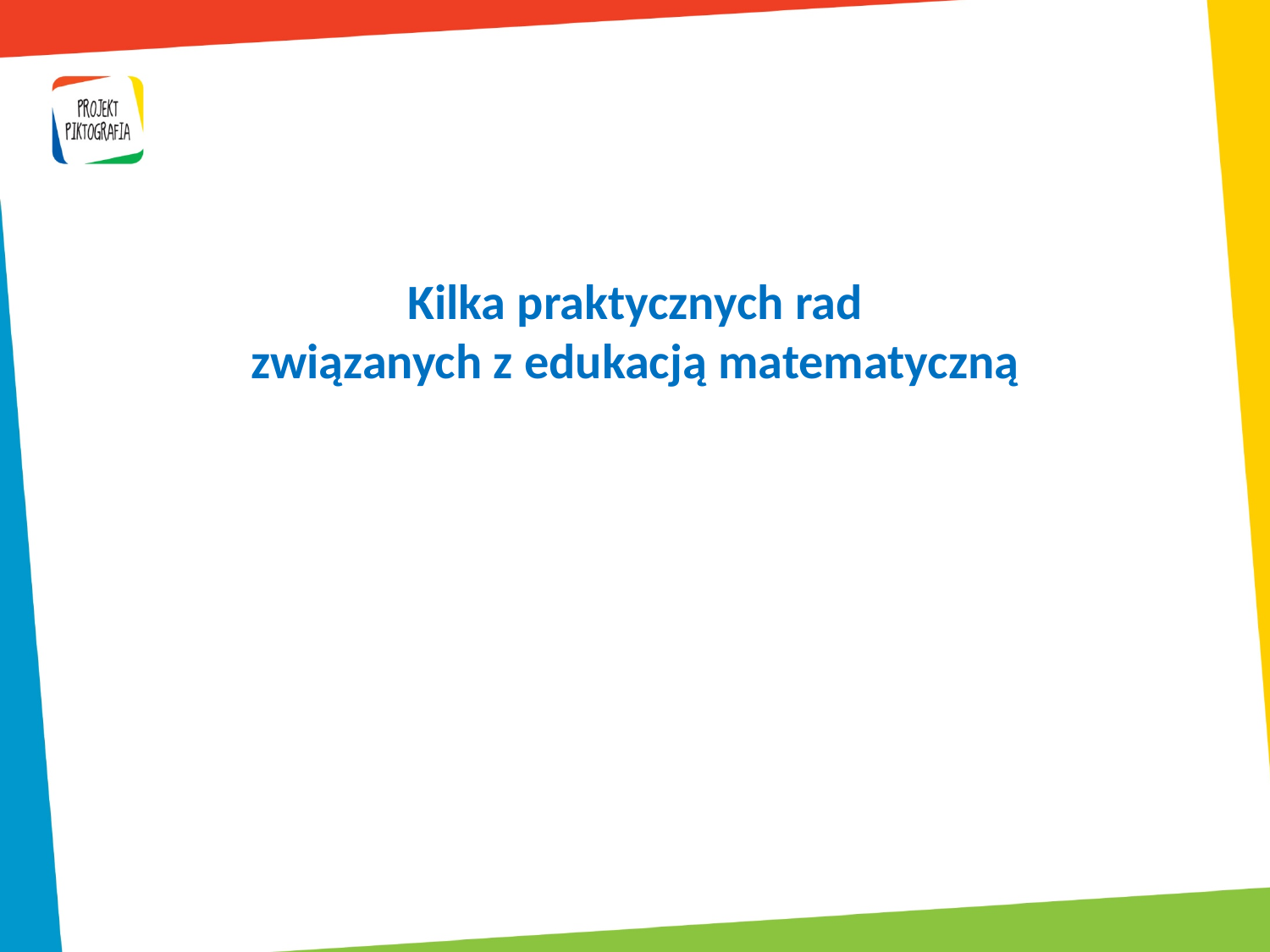

Kilka praktycznych rad
związanych z edukacją matematyczną